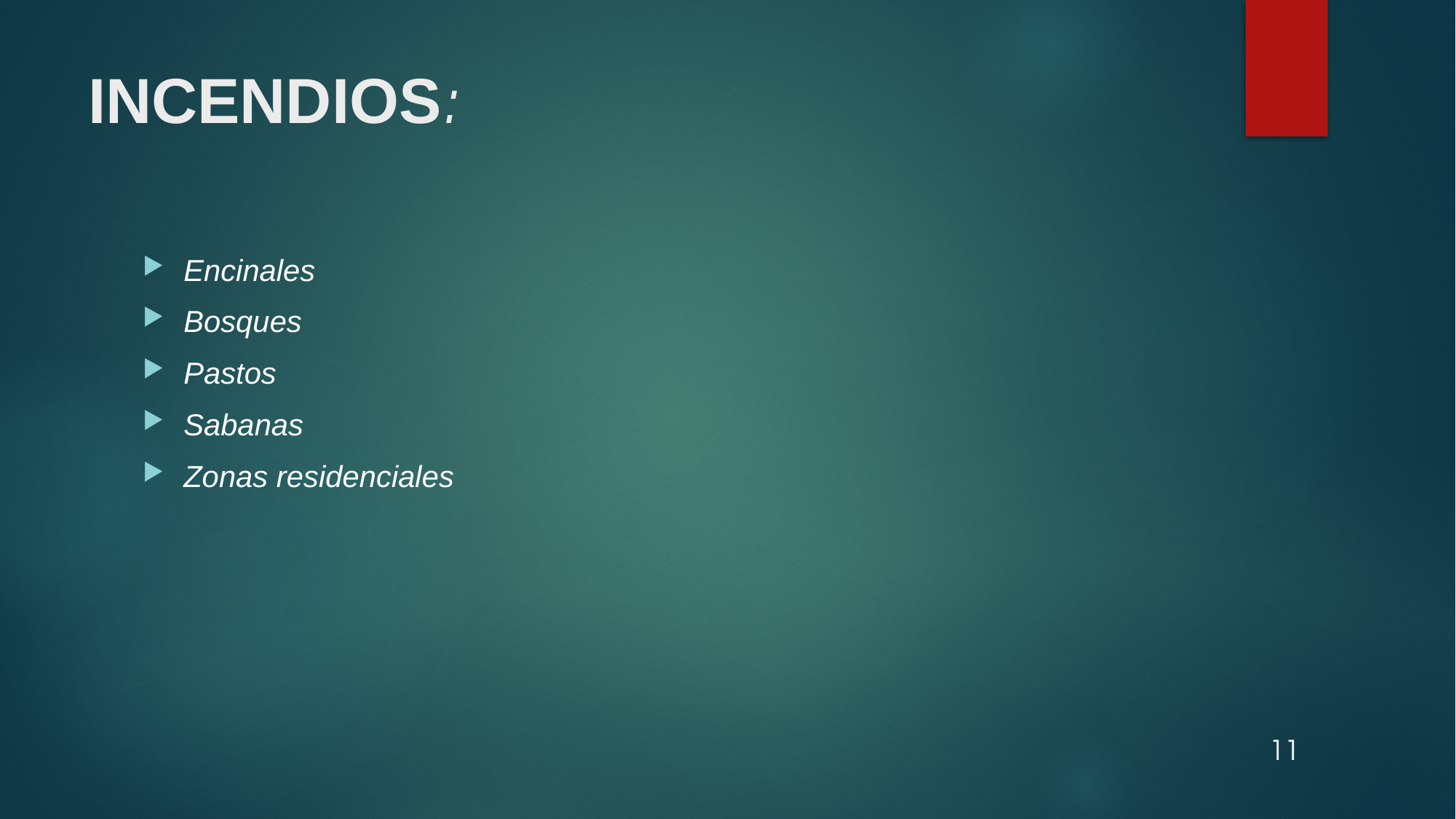

# INCENDIOS:
Encinales
Bosques
Pastos
Sabanas
Zonas residenciales
11